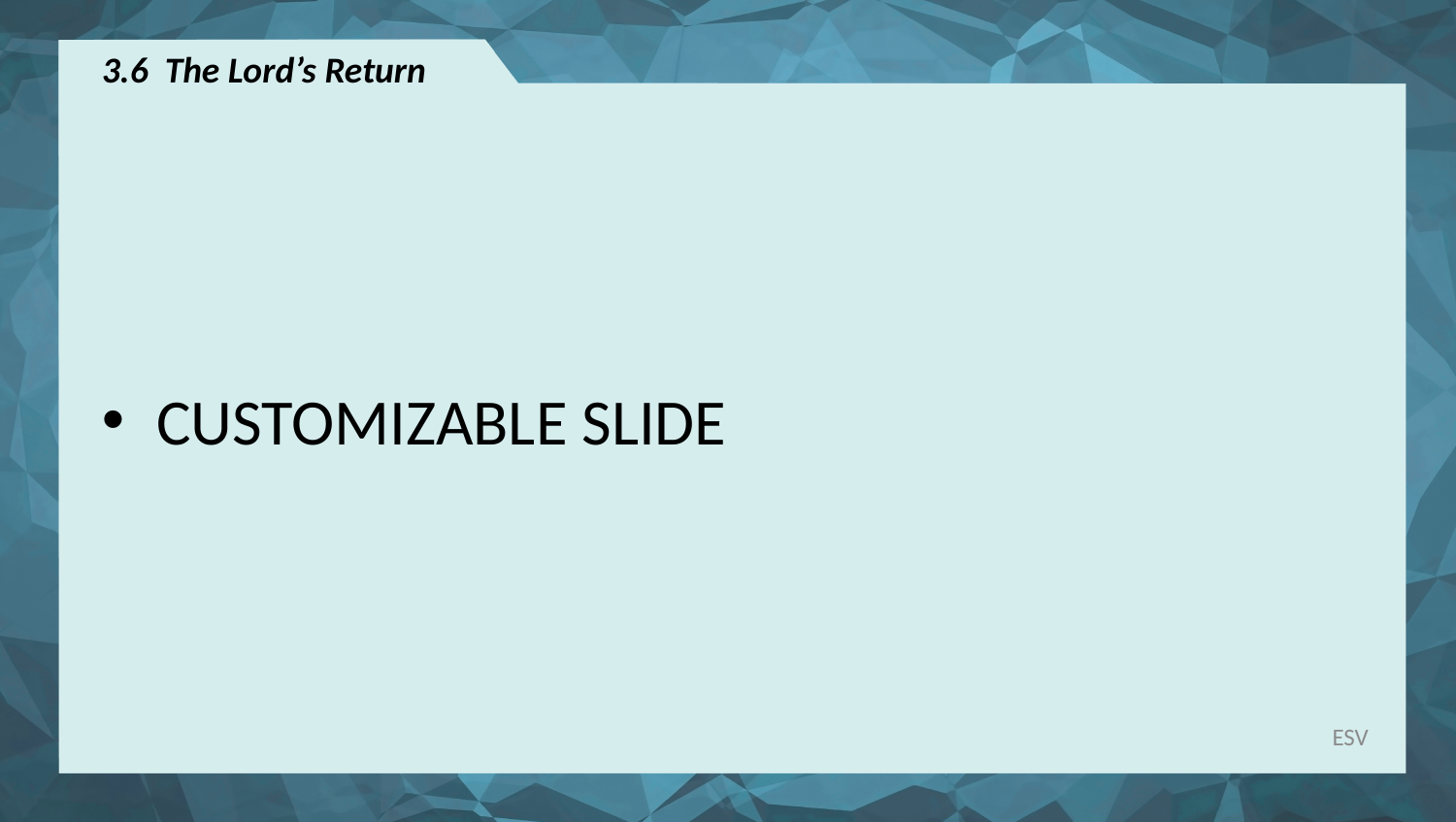

# 3.6  The Lord’s Return
CUSTOMIZABLE SLIDE
ESV